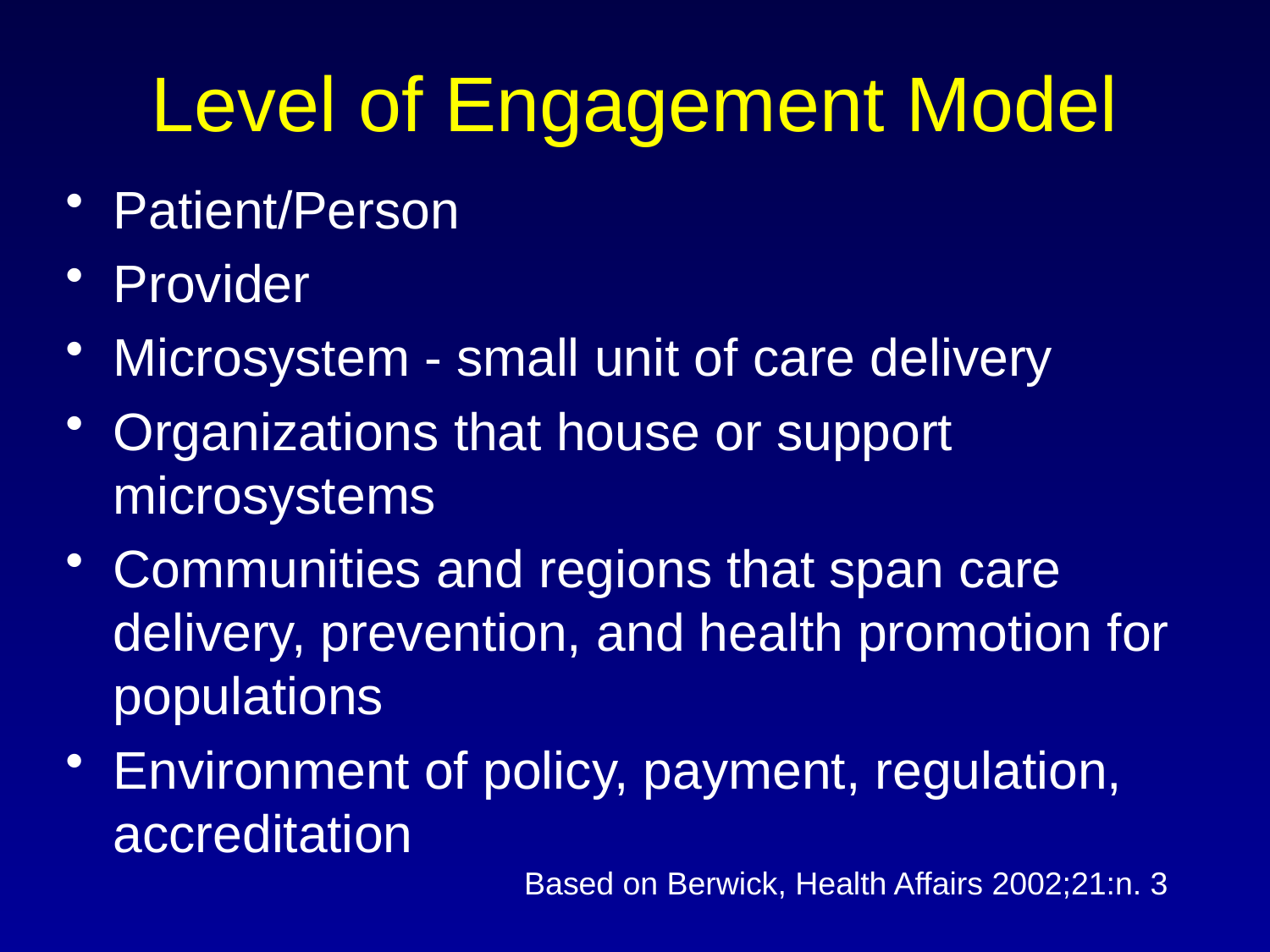

# Level of Engagement Model
Patient/Person
Provider
Microsystem - small unit of care delivery
Organizations that house or support microsystems
Communities and regions that span care delivery, prevention, and health promotion for populations
Environment of policy, payment, regulation, accreditation

Based on Berwick, Health Affairs 2002;21:n. 3